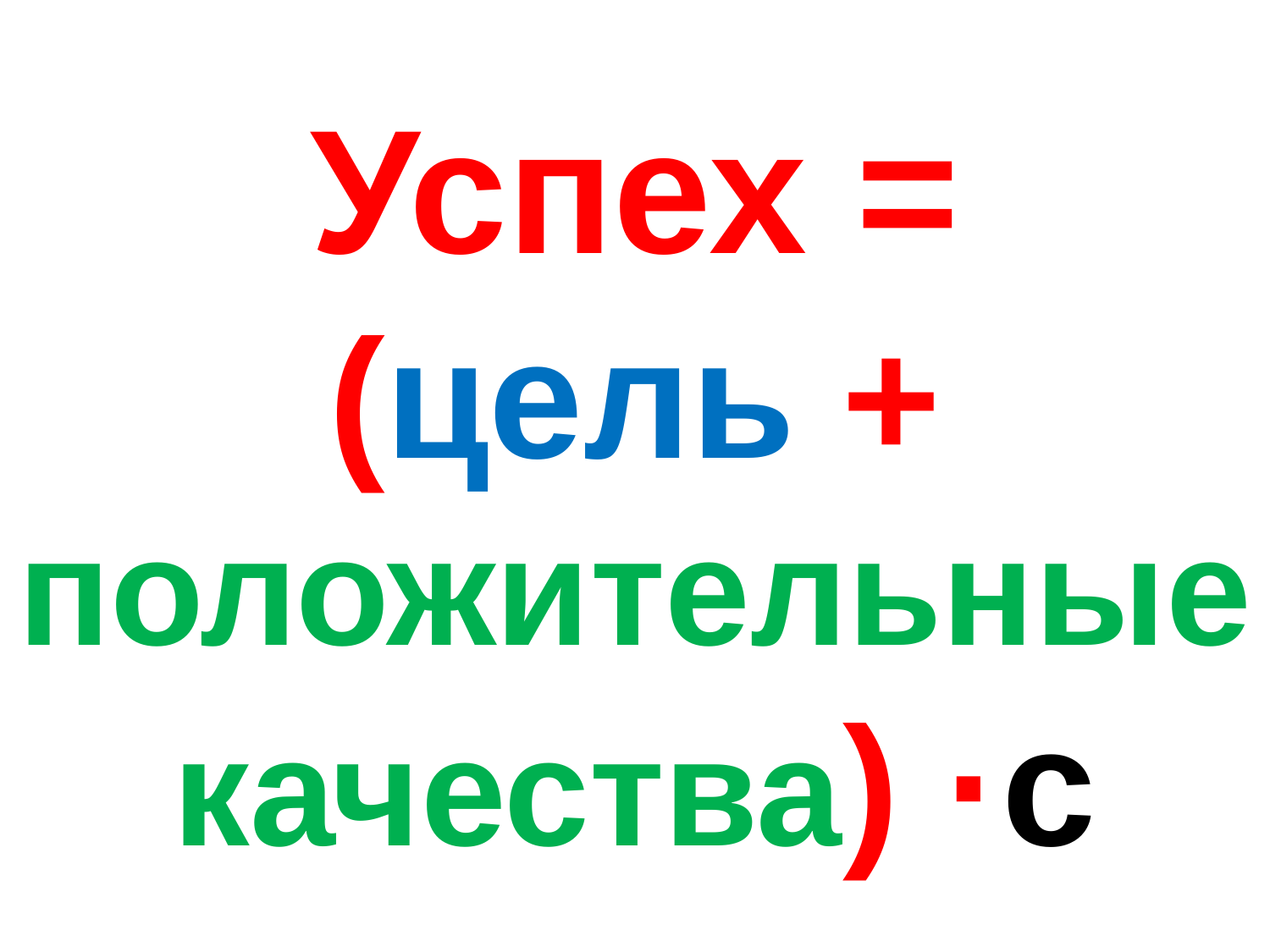

Успех =
(цель + положительные качества) ·с